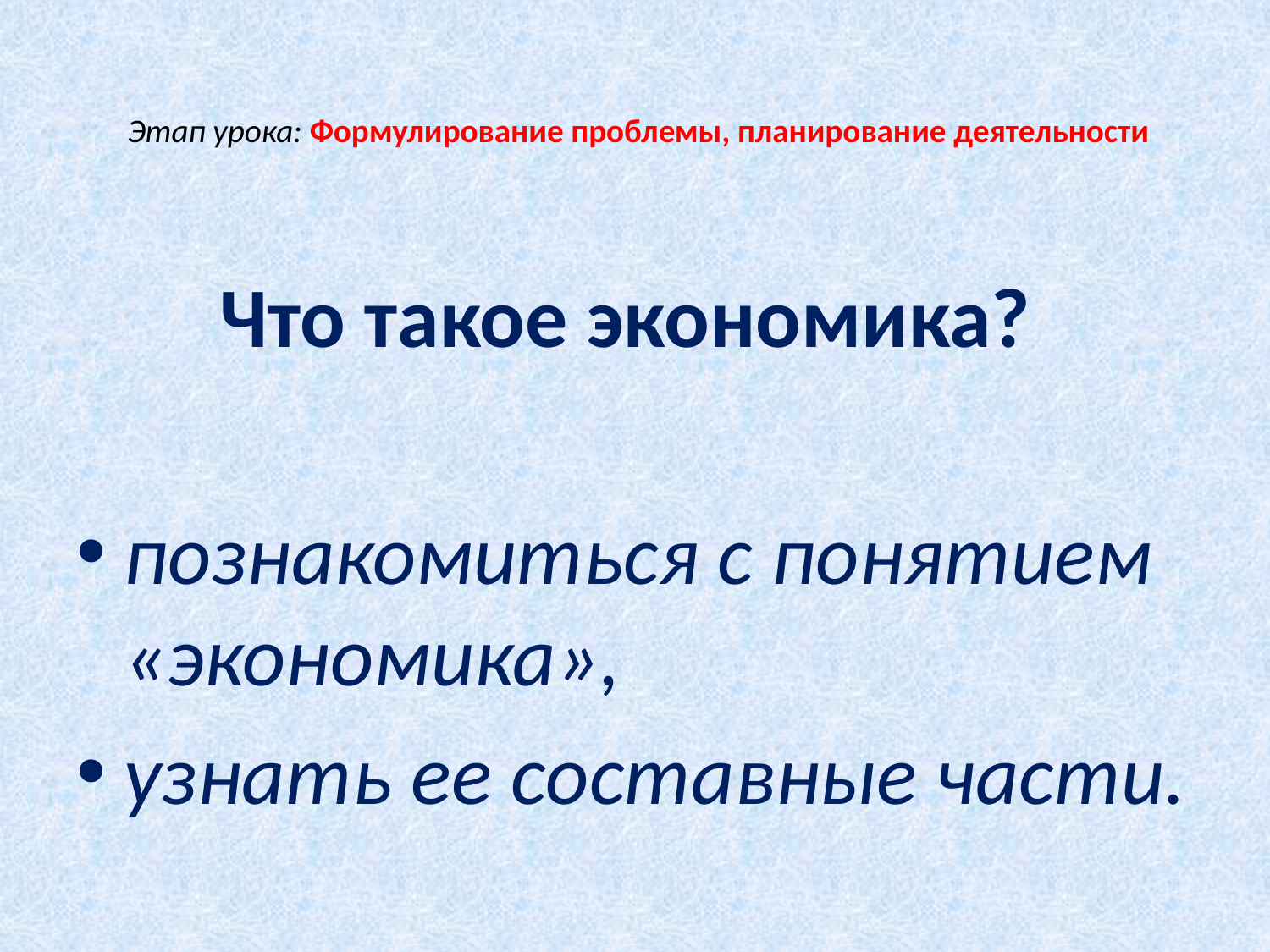

# Этап урока: Формулирование проблемы, планирование деятельности
Что такое экономика?

познакомиться с понятием «экономика»,
узнать ее составные части.